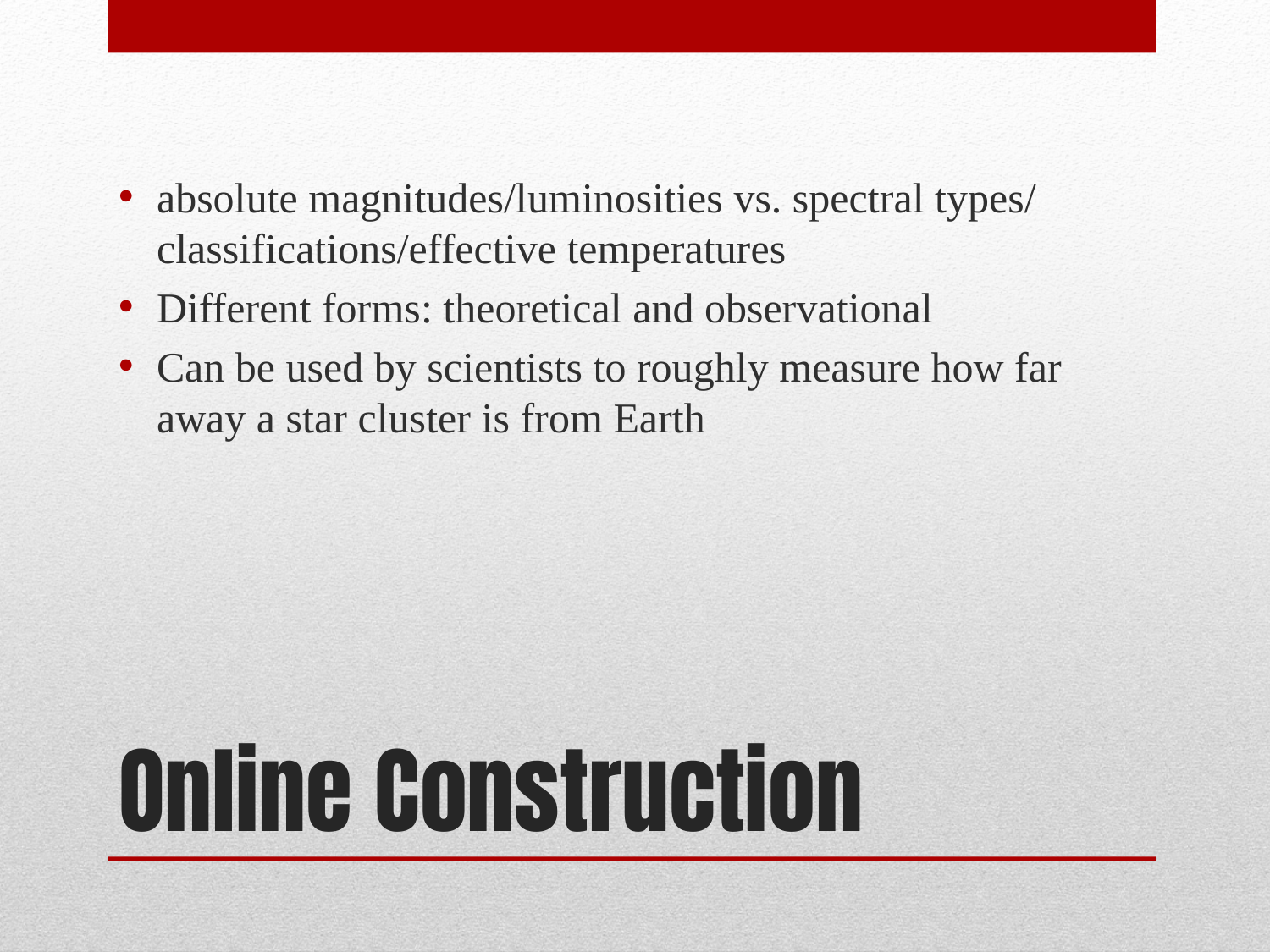

absolute magnitudes/luminosities vs. spectral types/ classifications/effective temperatures
Different forms: theoretical and observational
Can be used by scientists to roughly measure how far away a star cluster is from Earth

# Online Construction